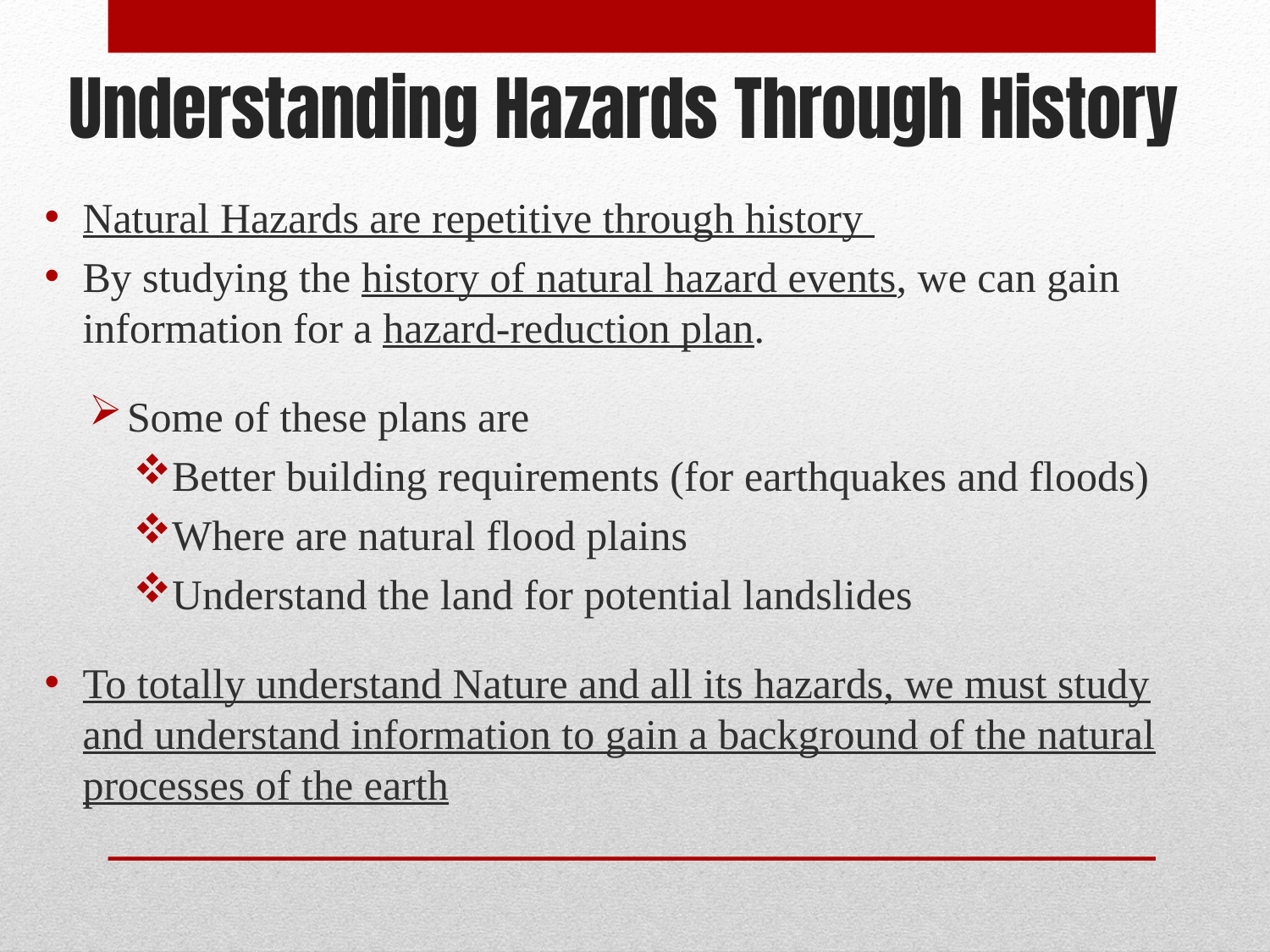

Understanding Hazards Through History
Natural Hazards are repetitive through history
By studying the history of natural hazard events, we can gain information for a hazard-reduction plan.

Some of these plans are
Better building requirements (for earthquakes and floods)
Where are natural flood plains
Understand the land for potential landslides

To totally understand Nature and all its hazards, we must study and understand information to gain a background of the natural processes of the earth